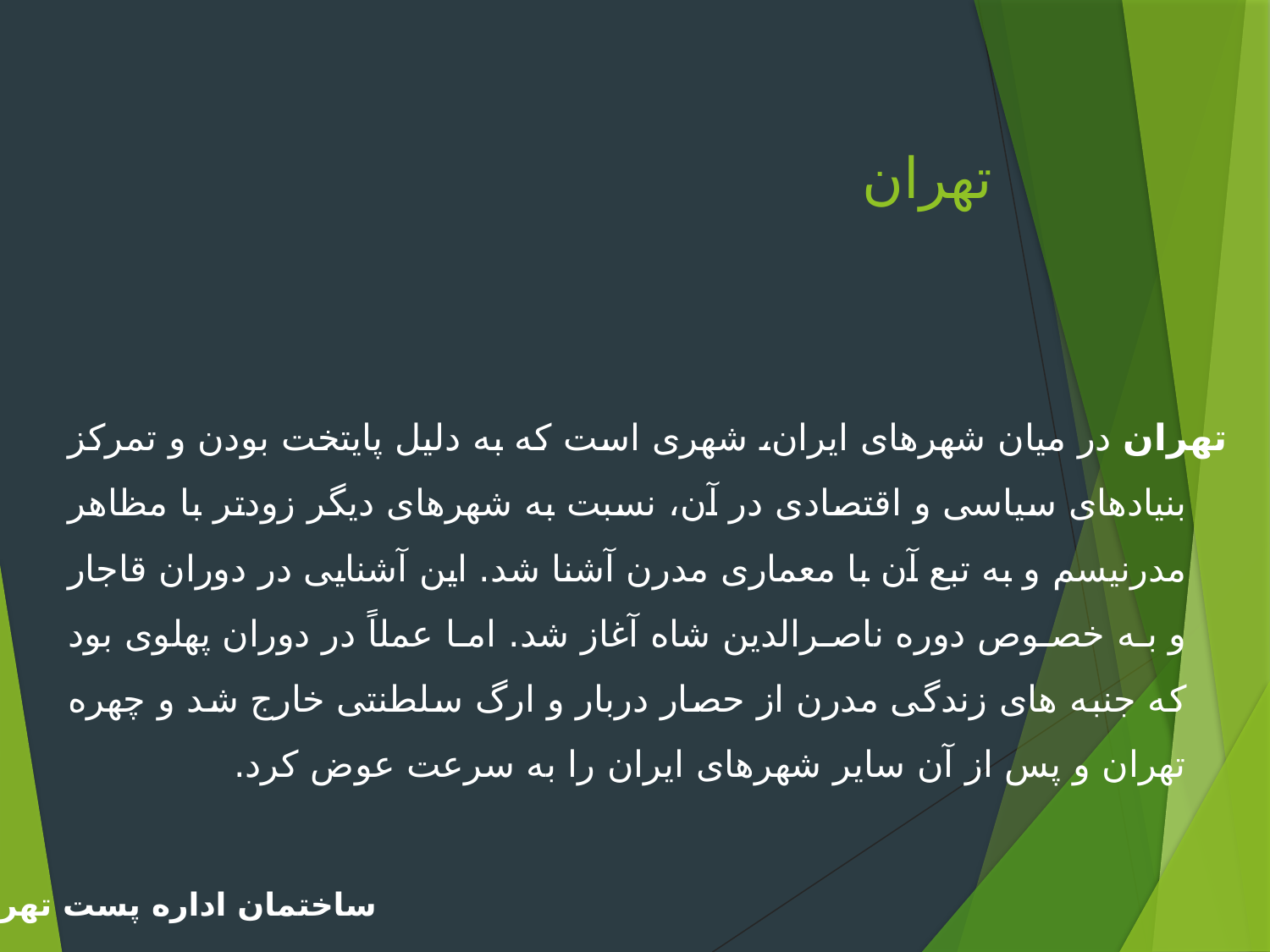

تهران
تهران در میان شهرهای ایران، شهری است که به دلیل پایتخت بودن و تمرکز بنیادهای سیاسی و اقتصادی در آن، نسبت به شهرهای دیگر زودتر با مظاهر مدرنیسم و به تبع آن با معماری مدرن آشنا شد. این آشنایی در دوران قاجار و به خصوص دوره ناصرالدین شاه آغاز شد. اما عملاً در دوران پهلوی بود که جنبه های زندگی مدرن از حصار دربار و ارگ سلطنتی خارج شد و چهره تهران و پس از آن سایر شهرهای ایران را به سرعت عوض کرد.
ساختمان اداره پست تهران